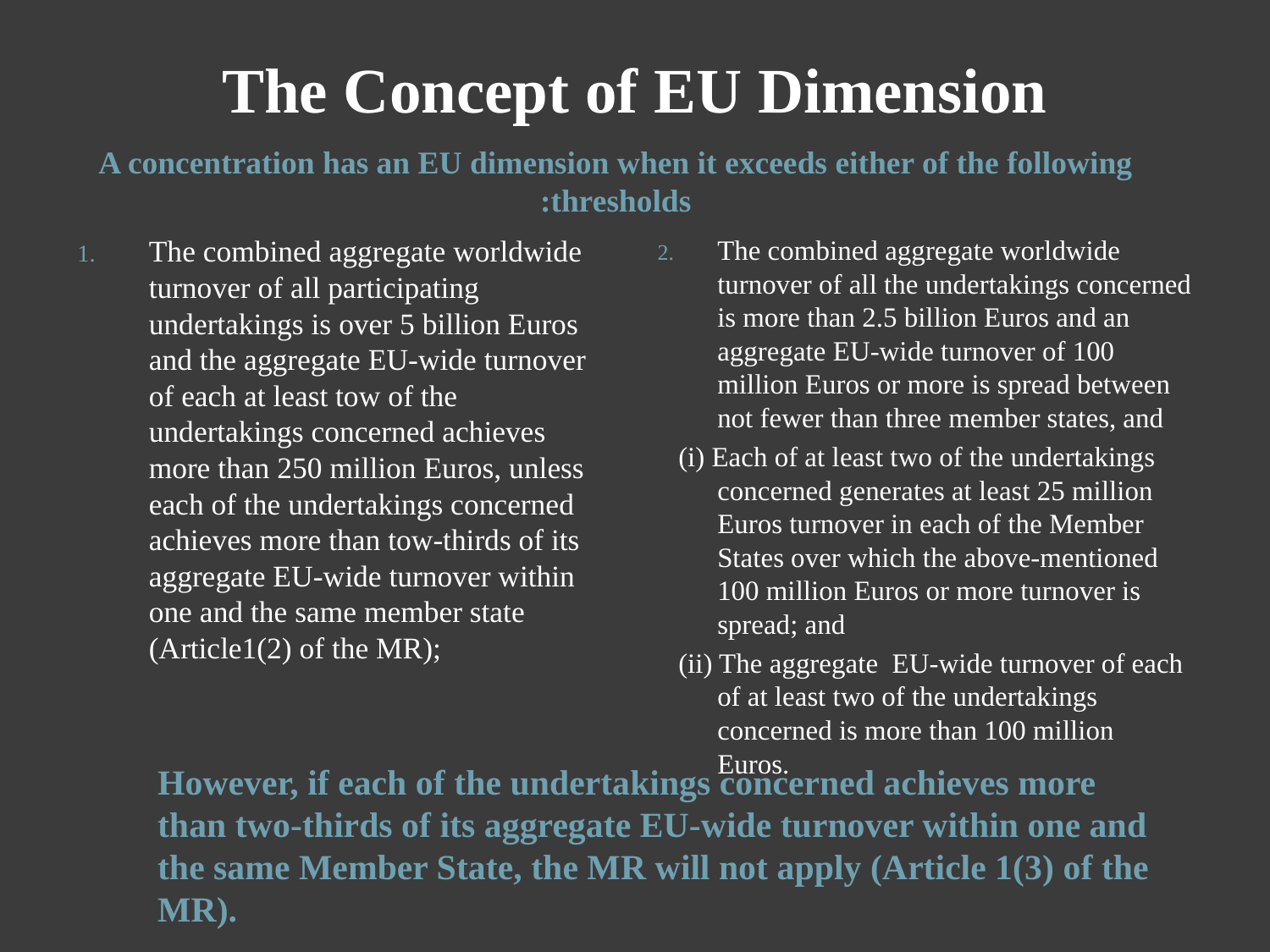

# The Concept of EU Dimension
A concentration has an EU dimension when it exceeds either of the following thresholds:
The combined aggregate worldwide turnover of all participating undertakings is over 5 billion Euros and the aggregate EU-wide turnover of each at least tow of the undertakings concerned achieves more than 250 million Euros, unless each of the undertakings concerned achieves more than tow-thirds of its aggregate EU-wide turnover within one and the same member state (Article1(2) of the MR);

The combined aggregate worldwide turnover of all the undertakings concerned is more than 2.5 billion Euros and an aggregate EU-wide turnover of 100 million Euros or more is spread between not fewer than three member states, and
   (i) Each of at least two of the undertakings concerned generates at least 25 million Euros turnover in each of the Member States over which the above-mentioned 100 million Euros or more turnover is spread; and
   (ii) The aggregate  EU-wide turnover of each of at least two of the undertakings concerned is more than 100 million Euros.

However, if each of the undertakings concerned achieves more than two-thirds of its aggregate EU-wide turnover within one and the same Member State, the MR will not apply (Article 1(3) of the MR).